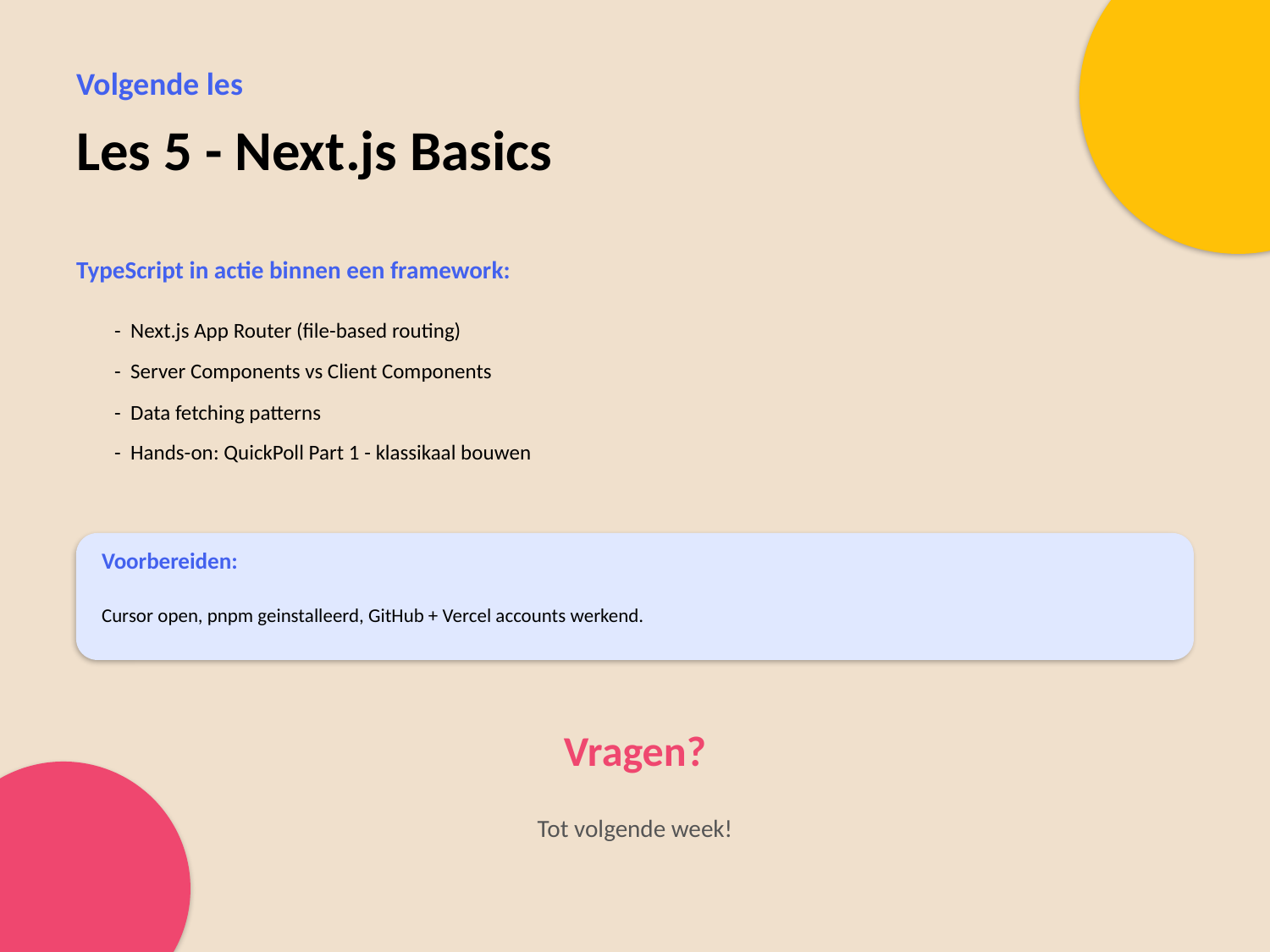

Volgende les
Les 5 - Next.js Basics
TypeScript in actie binnen een framework:
-  Next.js App Router (file-based routing)
-  Server Components vs Client Components
-  Data fetching patterns
-  Hands-on: QuickPoll Part 1 - klassikaal bouwen

Voorbereiden:
Cursor open, pnpm geinstalleerd, GitHub + Vercel accounts werkend.
Vragen?

Tot volgende week!